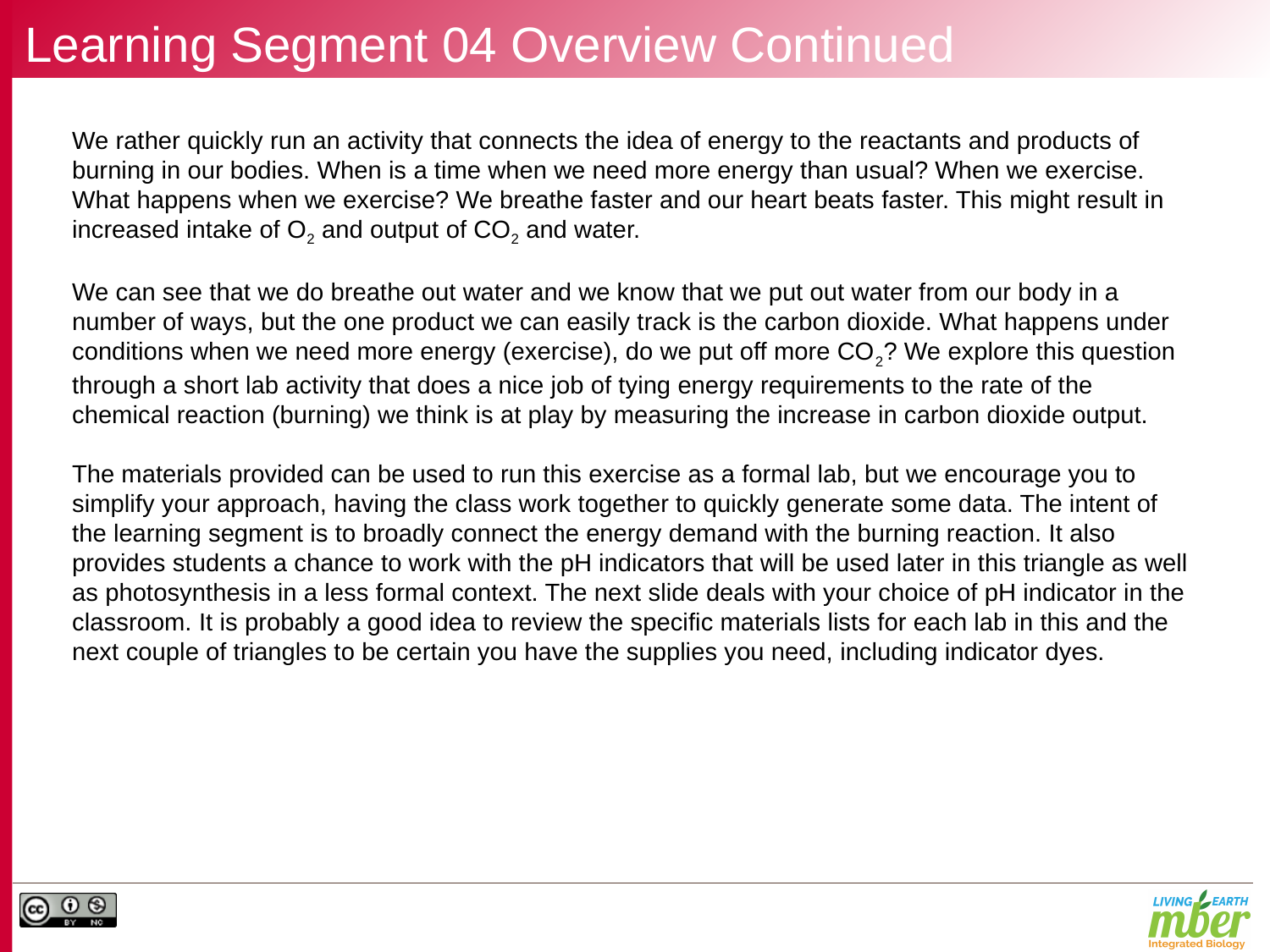

# Learning Segment 04 Overview Continued
We rather quickly run an activity that connects the idea of energy to the reactants and products of burning in our bodies. When is a time when we need more energy than usual? When we exercise. What happens when we exercise? We breathe faster and our heart beats faster. This might result in increased intake of O2 and output of CO2 and water.

We can see that we do breathe out water and we know that we put out water from our body in a number of ways, but the one product we can easily track is the carbon dioxide. What happens under conditions when we need more energy (exercise), do we put off more CO2? We explore this question through a short lab activity that does a nice job of tying energy requirements to the rate of the chemical reaction (burning) we think is at play by measuring the increase in carbon dioxide output.

The materials provided can be used to run this exercise as a formal lab, but we encourage you to simplify your approach, having the class work together to quickly generate some data. The intent of the learning segment is to broadly connect the energy demand with the burning reaction. It also provides students a chance to work with the pH indicators that will be used later in this triangle as well as photosynthesis in a less formal context. The next slide deals with your choice of pH indicator in the classroom. It is probably a good idea to review the specific materials lists for each lab in this and the next couple of triangles to be certain you have the supplies you need, including indicator dyes.